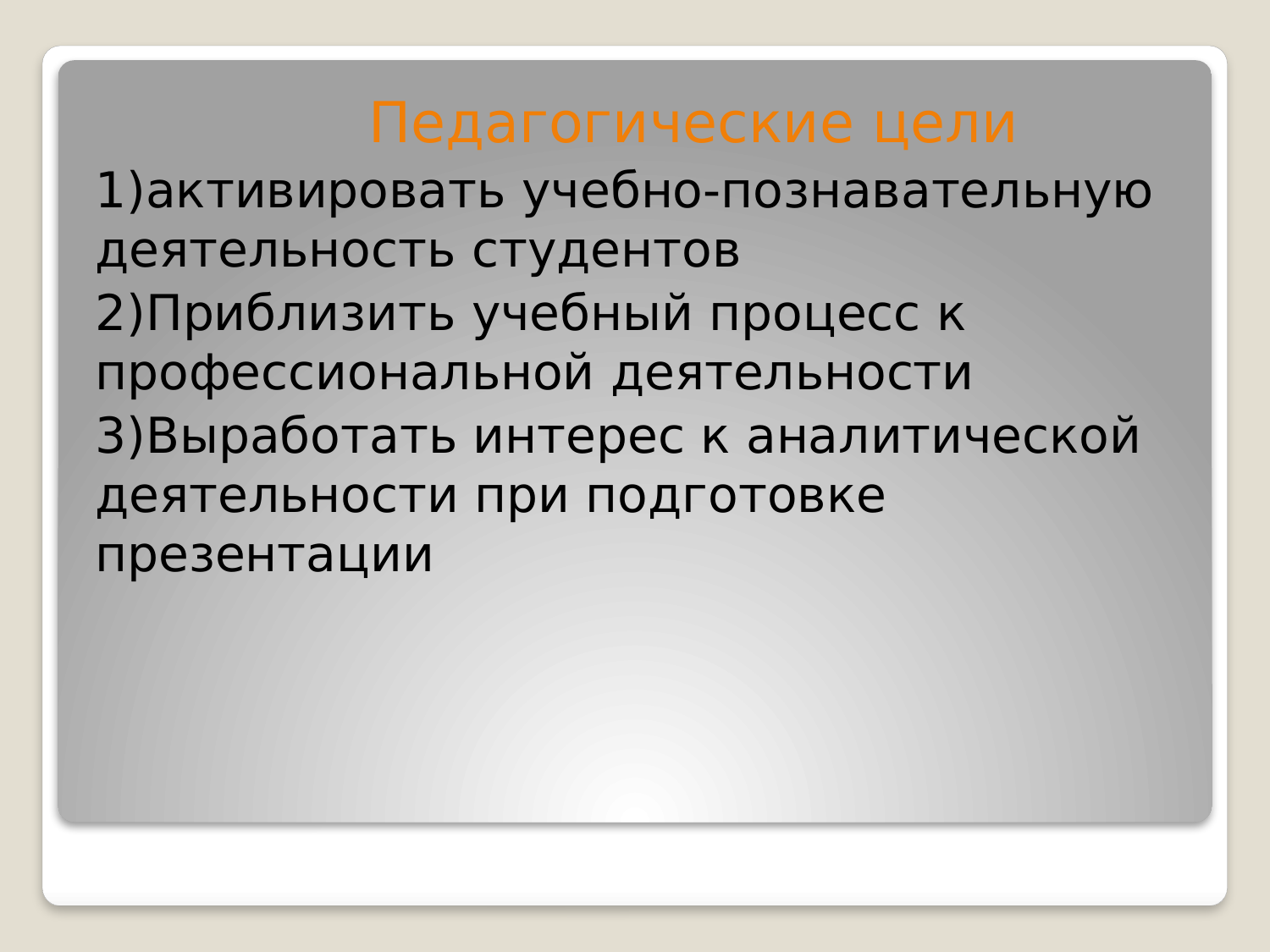

Педагогические цели
1)активировать учебно-познавательную деятельность студентов
2)Приблизить учебный процесс к профессиональной деятельности
3)Выработать интерес к аналитической деятельности при подготовке презентации
#